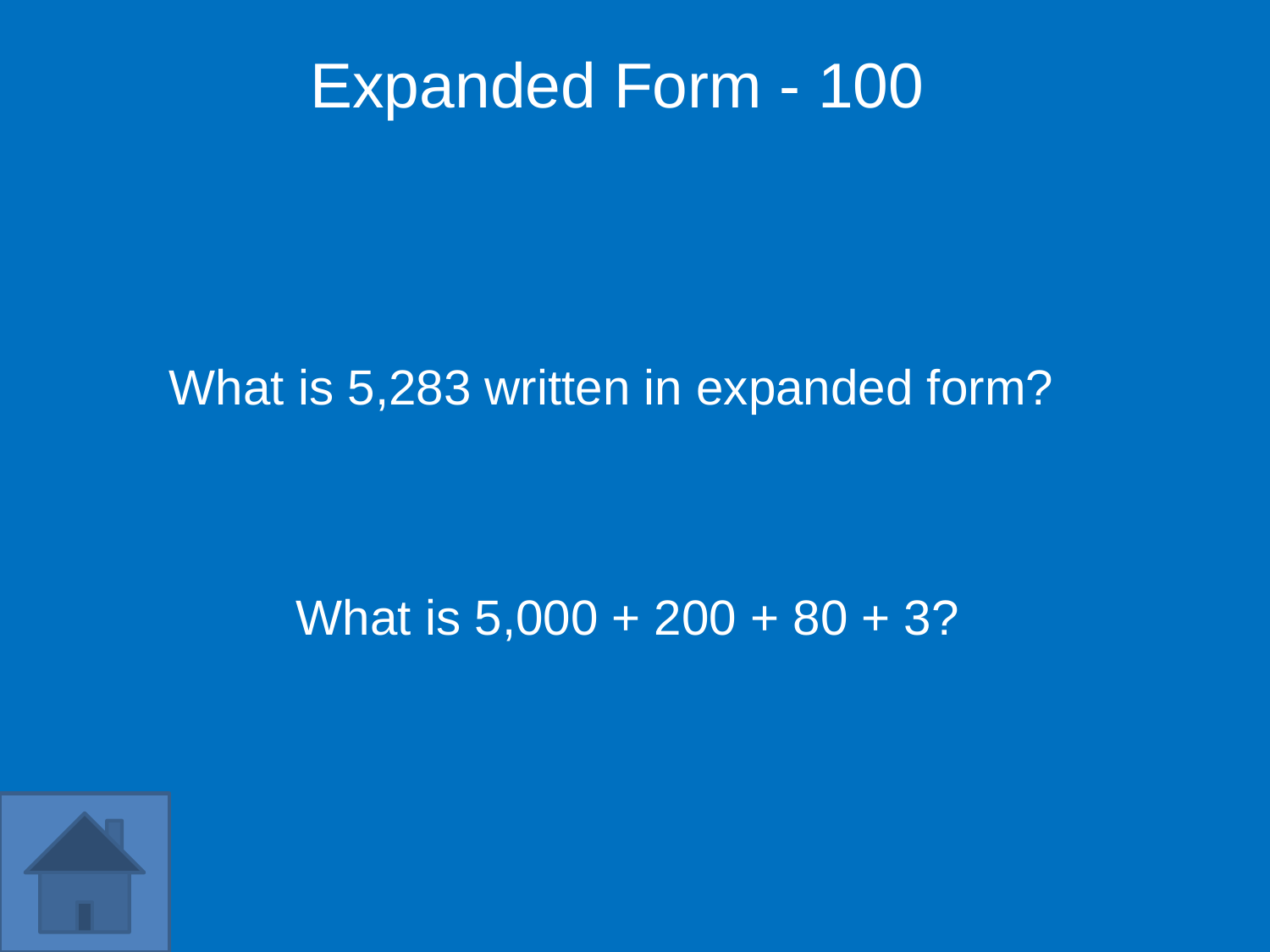

Expanded Form - 100

What is 5,000 + 200 + 80 + 3?
      What is 5,283 written in expanded form?